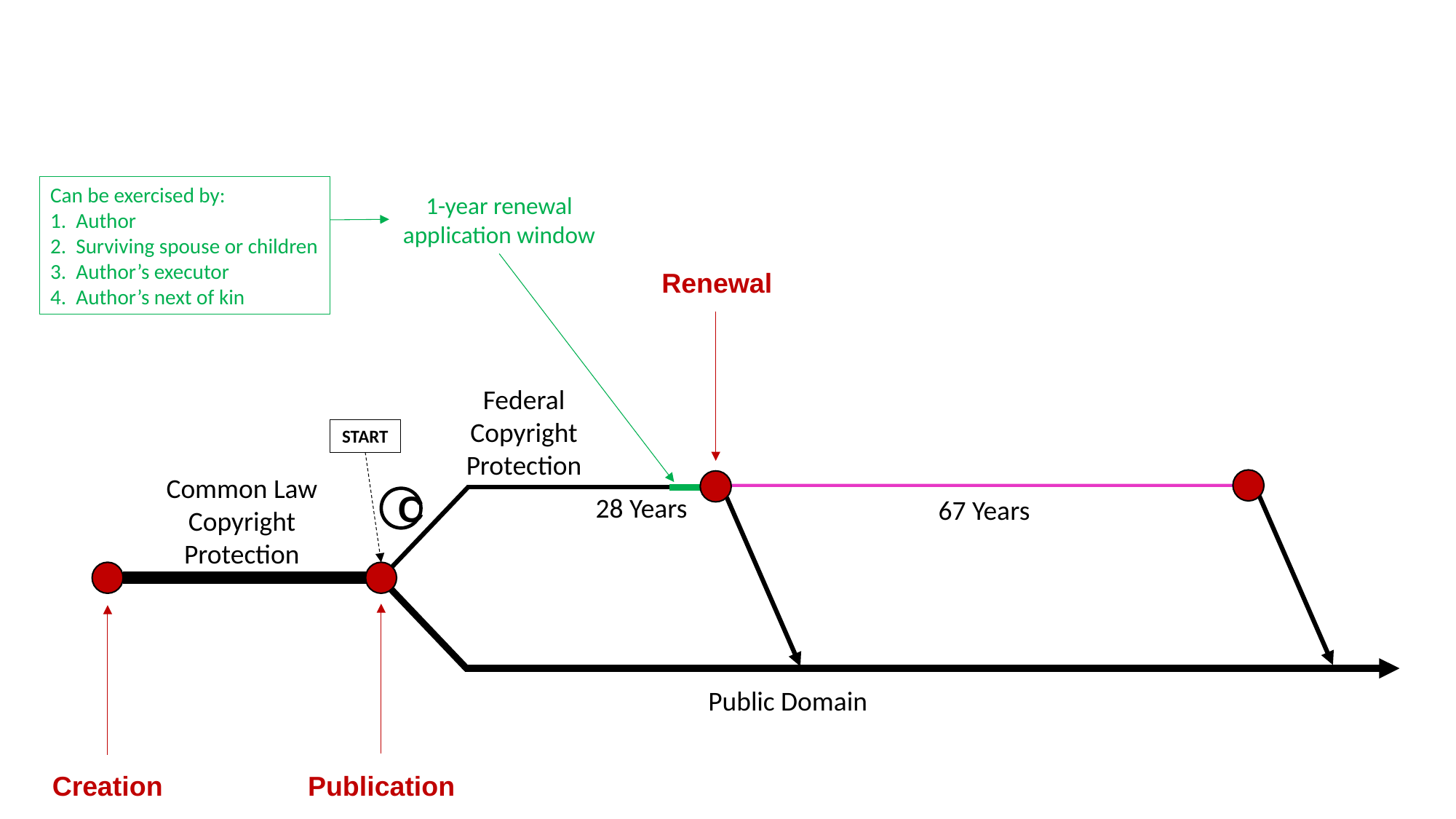

Can be exercised by:
1.  Author
2.  Surviving spouse or children
3.  Author’s executor
4.  Author’s next of kin
1-year renewal application window
Renewal
Federal Copyright Protection
START
Common Law Copyright Protection

28 Years
67 Years
C

Public Domain
Creation
Publication